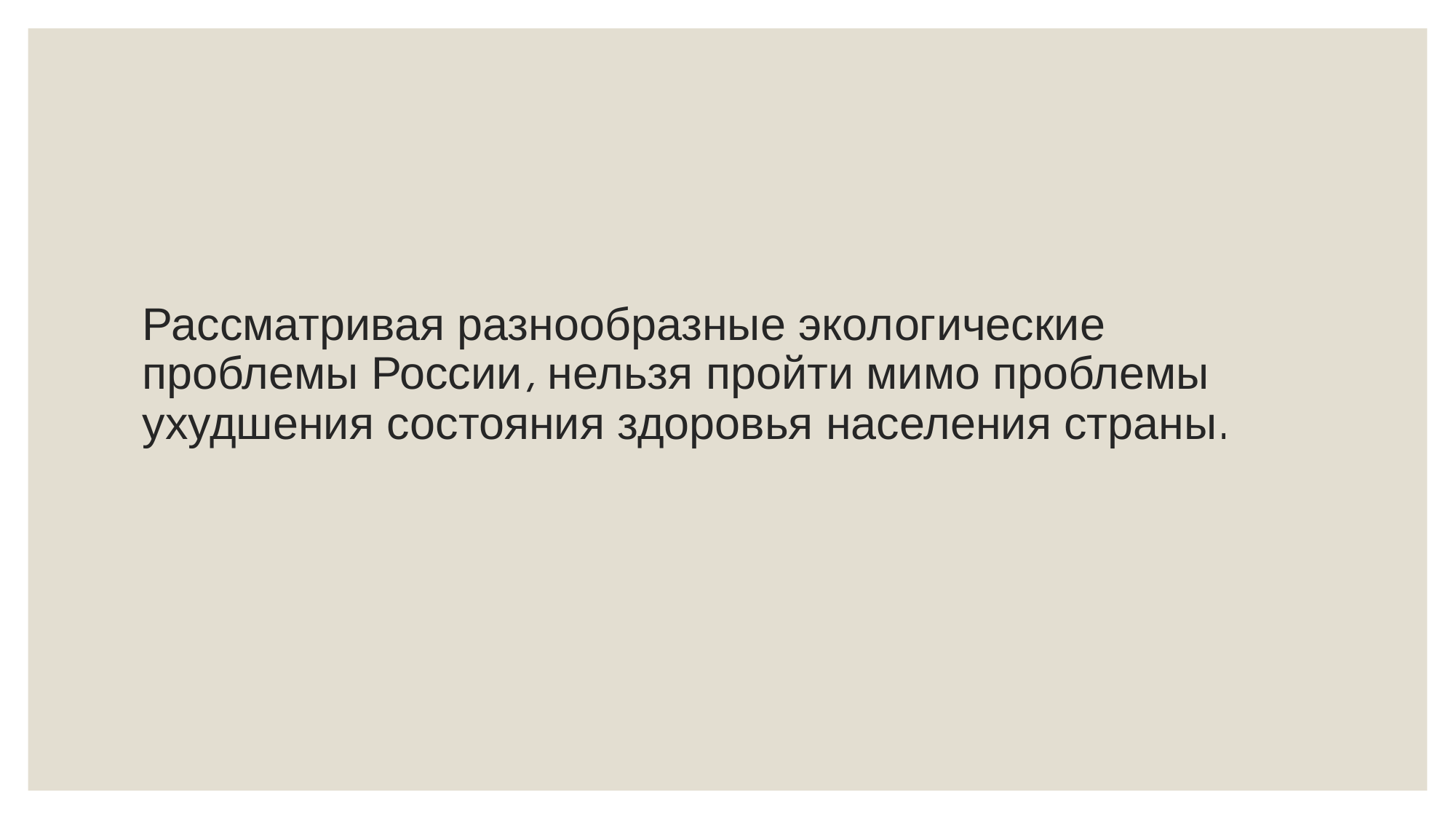

# Рассматривая разнообразные экологические проблемы России, нельзя пройти мимо проблемы ухудшения состояния здоровья населения страны.